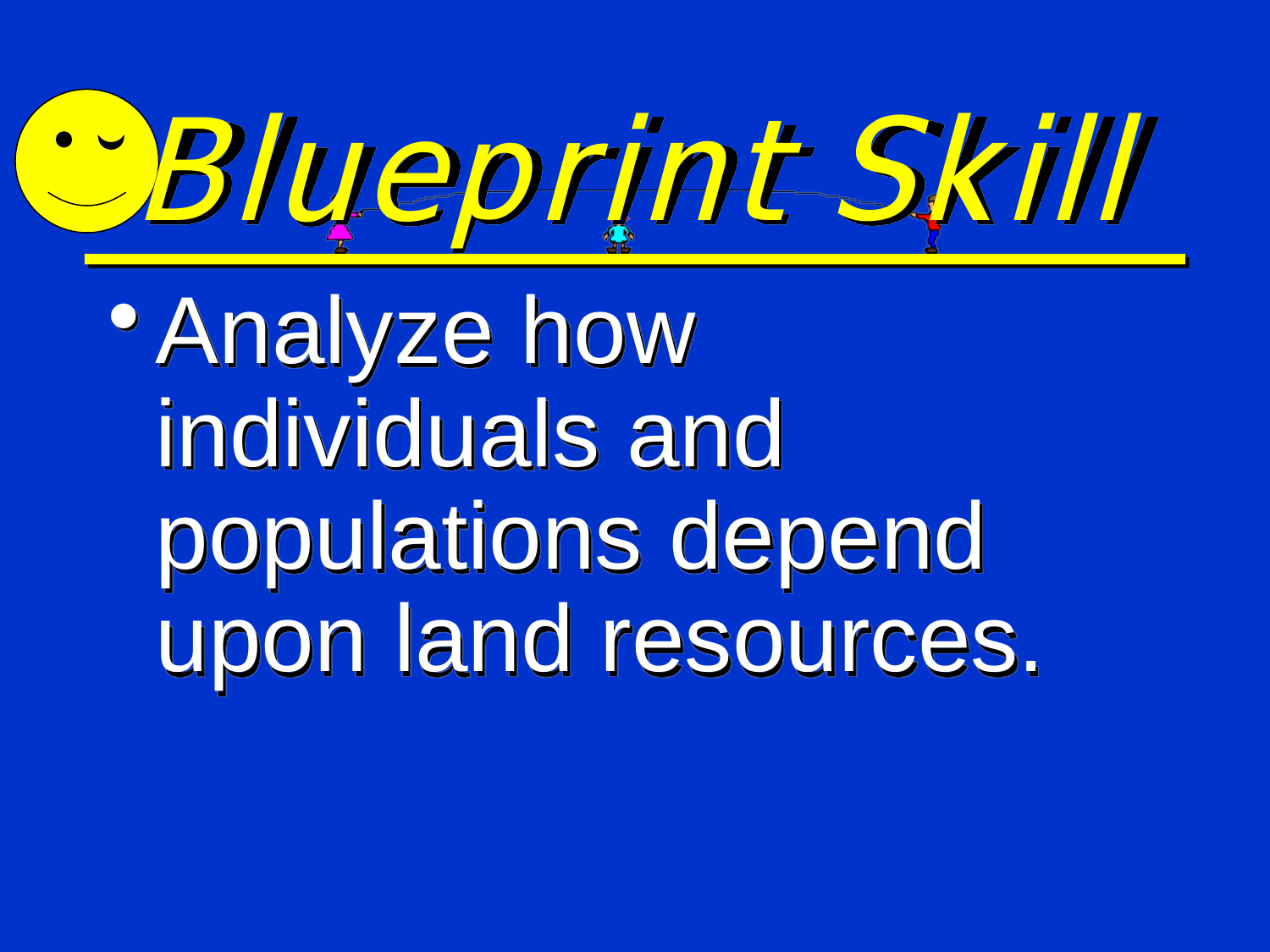

# Blueprint Skill
Analyze how individuals and populations depend upon land resources.